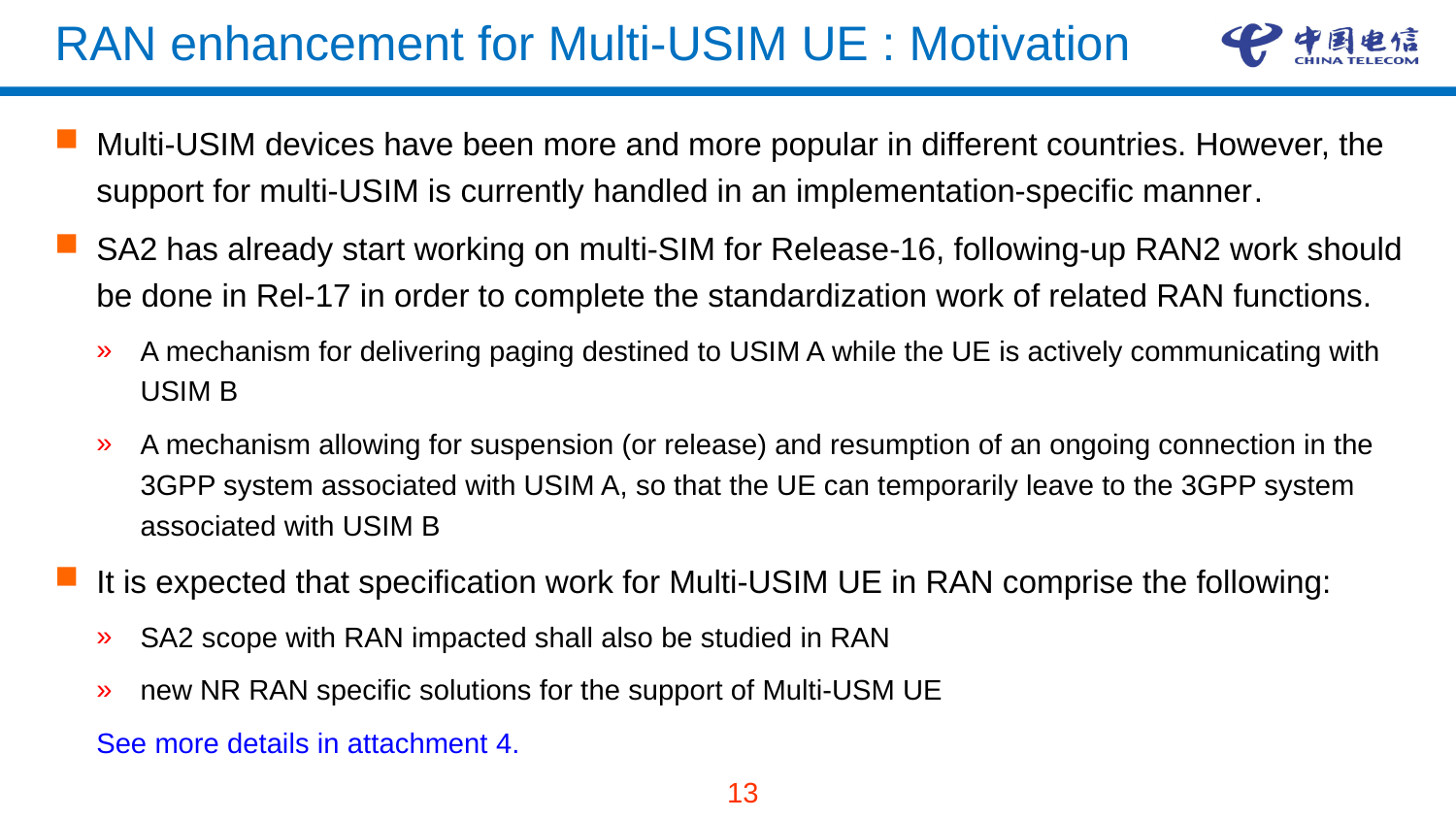

# RAN enhancement for Multi-USIM UE : Motivation
Multi-USIM devices have been more and more popular in different countries. However, the support for multi-USIM is currently handled in an implementation-specific manner.
SA2 has already start working on multi-SIM for Release-16, following-up RAN2 work should be done in Rel-17 in order to complete the standardization work of related RAN functions.
A mechanism for delivering paging destined to USIM A while the UE is actively communicating with
USIM B
A mechanism allowing for suspension (or release) and resumption of an ongoing connection in the
3GPP system associated with USIM A, so that the UE can temporarily leave to the 3GPP system
associated with USIM B
It is expected that specification work for Multi-USIM UE in RAN comprise the following:
SA2 scope with RAN impacted shall also be studied in RAN
new NR RAN specific solutions for the support of Multi-USM UE
See more details in attachment 4.

13